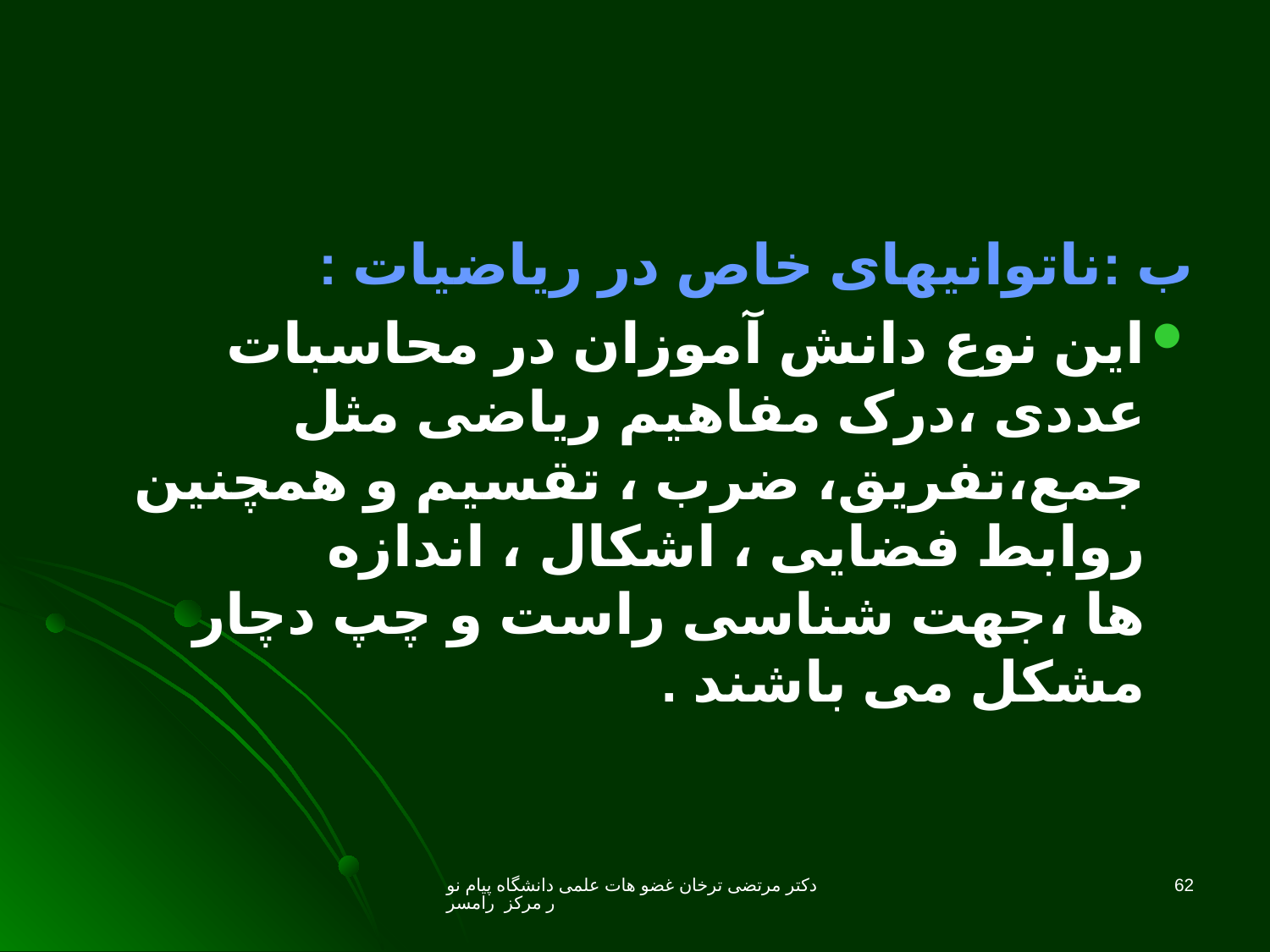

ب :ناتوانیهای خاص در ریاضیات :
این نوع دانش آموزان در محاسبات عددی ،درک مفاهیم ریاضی مثل جمع،تفریق، ضرب ، تقسیم و همچنین روابط فضایی ، اشکال ، اندازه ها ،جهت شناسی راست و چپ دچار مشکل می باشند .
دکتر مرتضی ترخان غضو هات علمی دانشگاه پیام نور مرکز رامسر
62